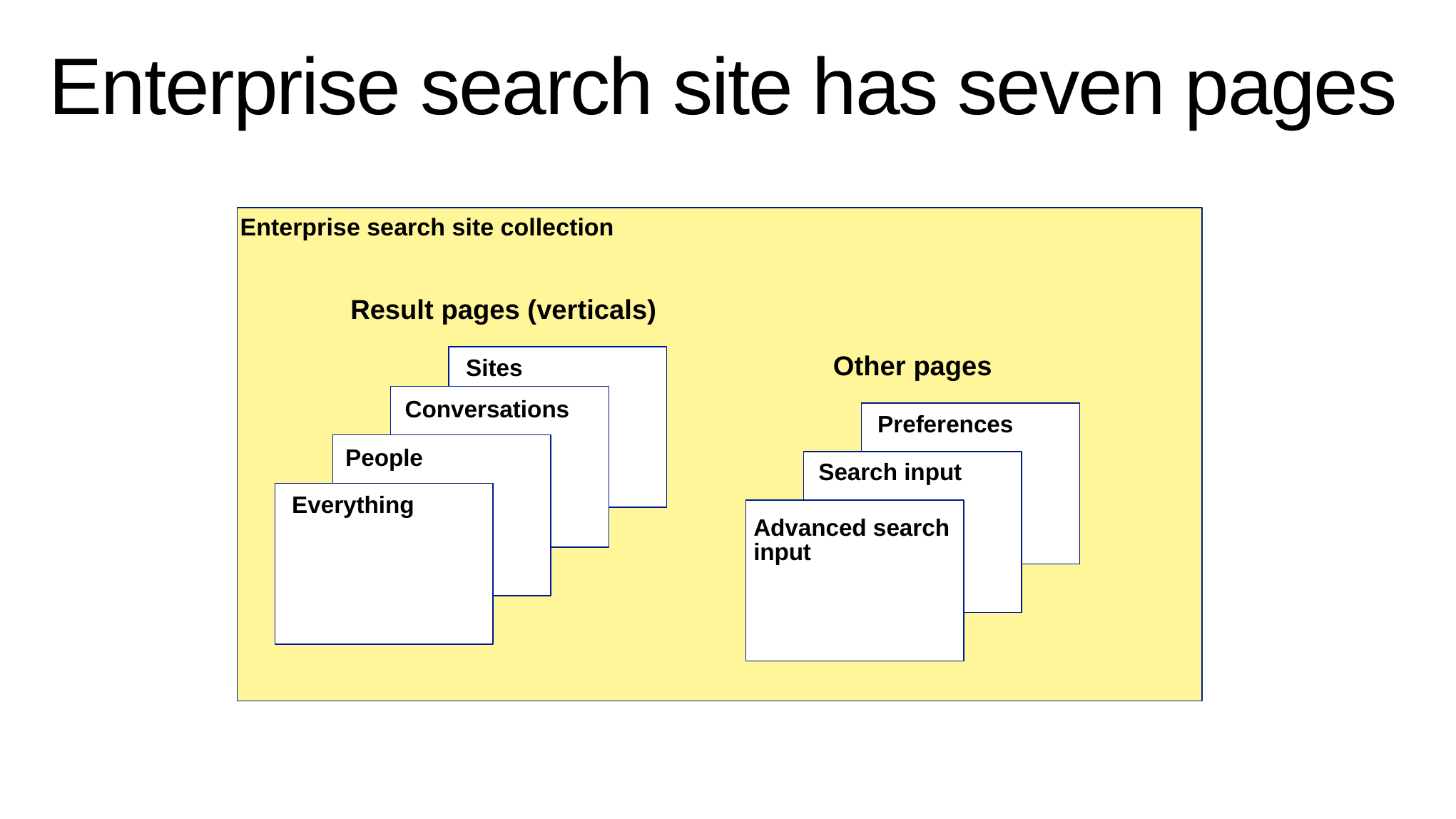

# Enterprise search site has seven pages

Enterprise search site collection
Result pages (verticals)
Other pages

Sites

Conversations

Preferences

People

Search input

Everything

Advanced search  input